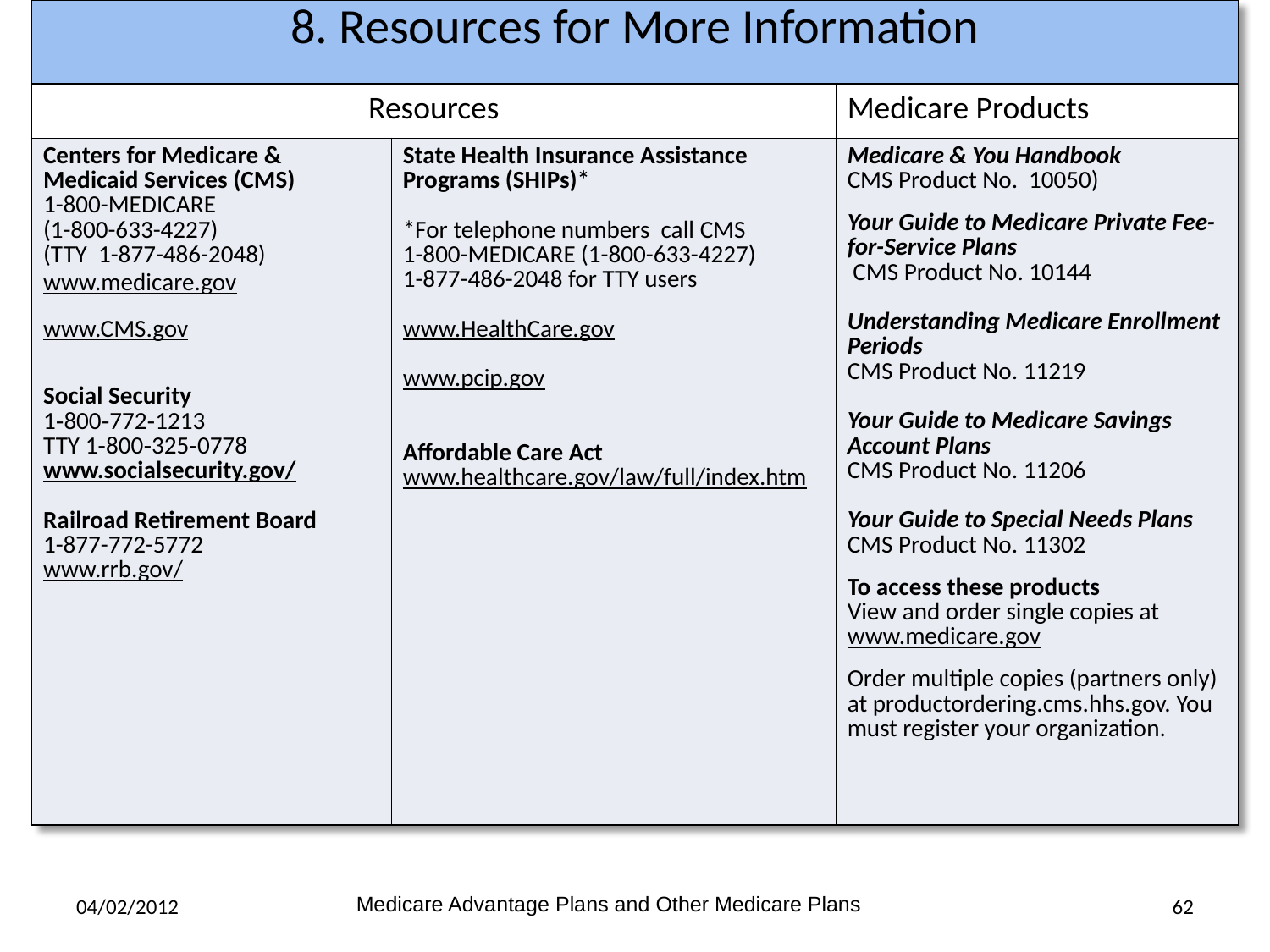

| 8. Resources for More Information |  |  |
| --- | --- | --- |
| Resources |  | Medicare Products |
| Centers for Medicare & Medicaid Services (CMS) 1-800-MEDICARE (1-800-633-4227) (TTY 1-877-486-2048) www.medicare.gov www.CMS.gov Social Security 1‑800‑772‑1213 TTY 1‑800‑325‑0778 www.socialsecurity.gov/ Railroad Retirement Board 1-877-772-5772 www.rrb.gov/ | State Health Insurance Assistance Programs (SHIPs)\* \*For telephone numbers call CMS 1-800-MEDICARE (1-800-633-4227) 1-877-486-2048 for TTY users www.HealthCare.gov www.pcip.gov Affordable Care Act www.healthcare.gov/law/full/index.htm | Medicare & You Handbook CMS Product No. 10050) Your Guide to Medicare Private Fee-for-Service Plans CMS Product No. 10144 Understanding Medicare Enrollment Periods CMS Product No. 11219 Your Guide to Medicare Savings Account Plans CMS Product No. 11206 Your Guide to Special Needs Plans CMS Product No. 11302 To access these products View and order single copies at www.medicare.gov Order multiple copies (partners only) at productordering.cms.hhs.gov. You must register your organization. |
#

04/02/2012
Medicare Advantage Plans and Other Medicare Plans
62